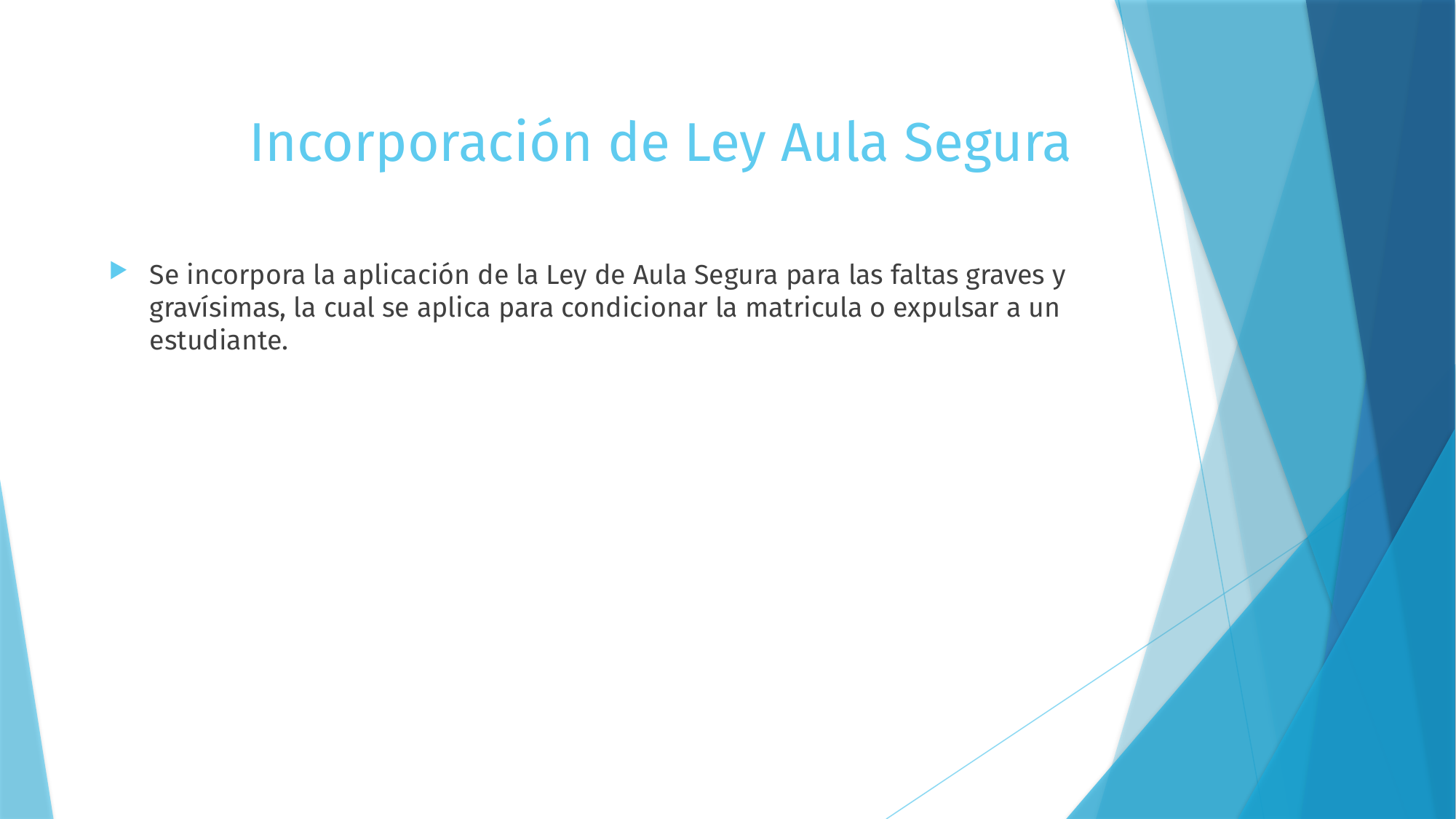

# Incorporación de Ley Aula Segura
Se incorpora la aplicación de la Ley de Aula Segura para las faltas graves y gravísimas, la cual se aplica para condicionar la matricula o expulsar a un estudiante.